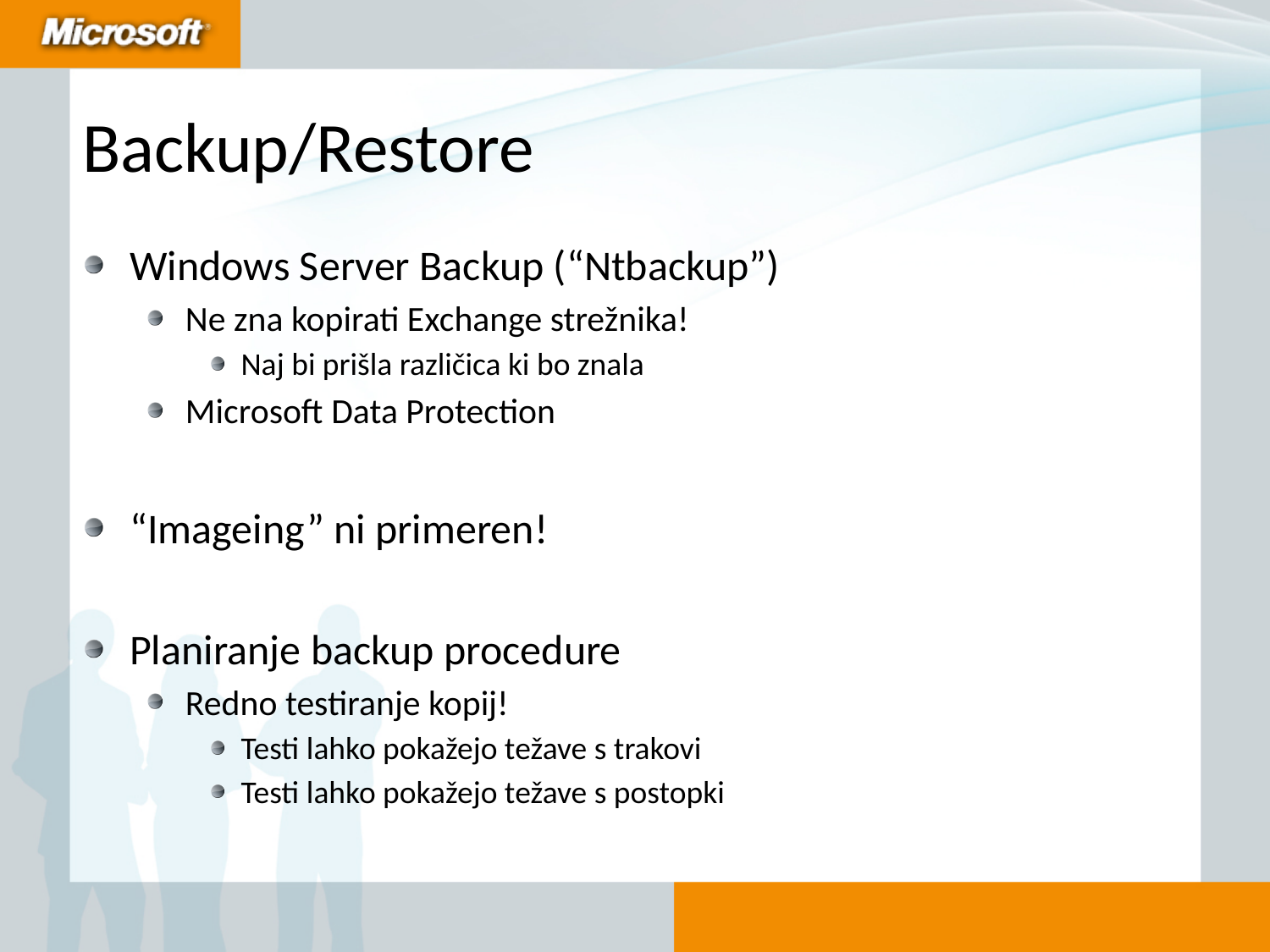

# Backup/Restore
Windows Server Backup (“Ntbackup”)
Ne zna kopirati Exchange strežnika!
Naj bi prišla različica ki bo znala
Microsoft Data Protection

“Imageing” ni primeren!

Planiranje backup procedure
Redno testiranje kopij!
Testi lahko pokažejo težave s trakovi
Testi lahko pokažejo težave s postopki